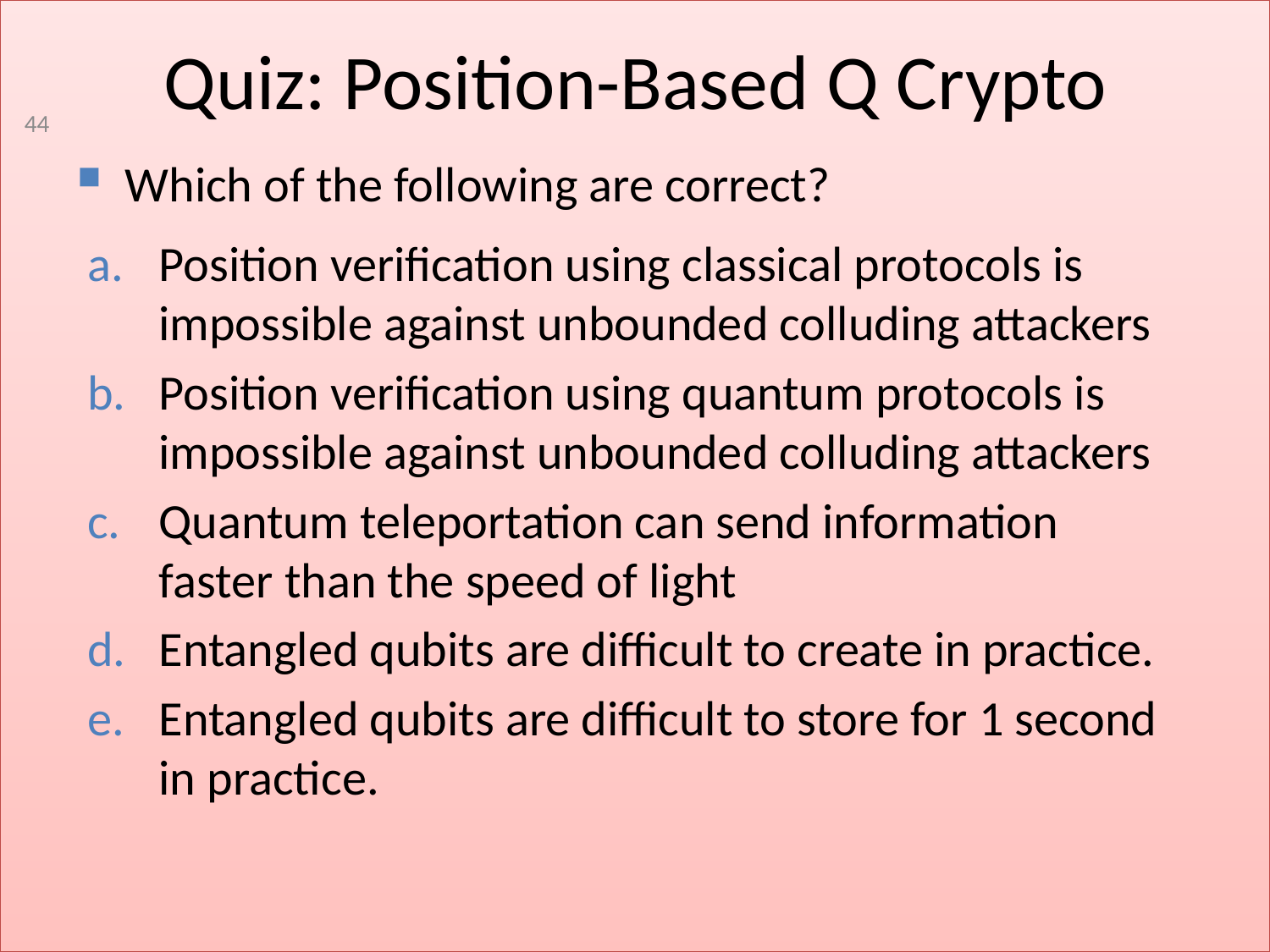

# Quiz: Position-Based Q Crypto
44
Which of the following are correct?

Position verification using classical protocols is impossible against unbounded colluding attackers
Position verification using quantum protocols is impossible against unbounded colluding attackers
Quantum teleportation can send information faster than the speed of light
Entangled qubits are difficult to create in practice.
Entangled qubits are difficult to store for 1 second in practice.